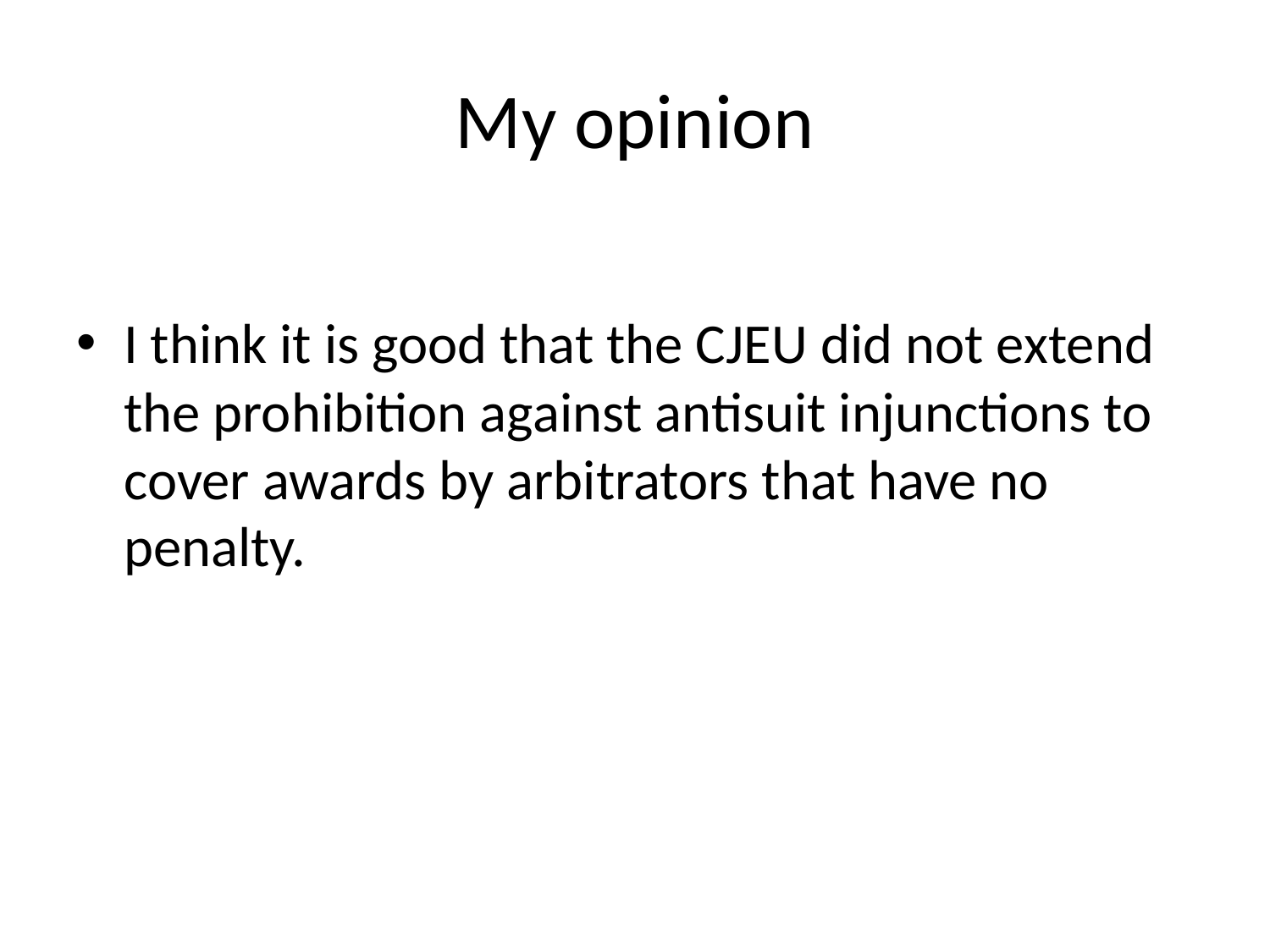

# My opinion

I think it is good that the CJEU did not extend the prohibition against antisuit injunctions to cover awards by arbitrators that have no penalty.